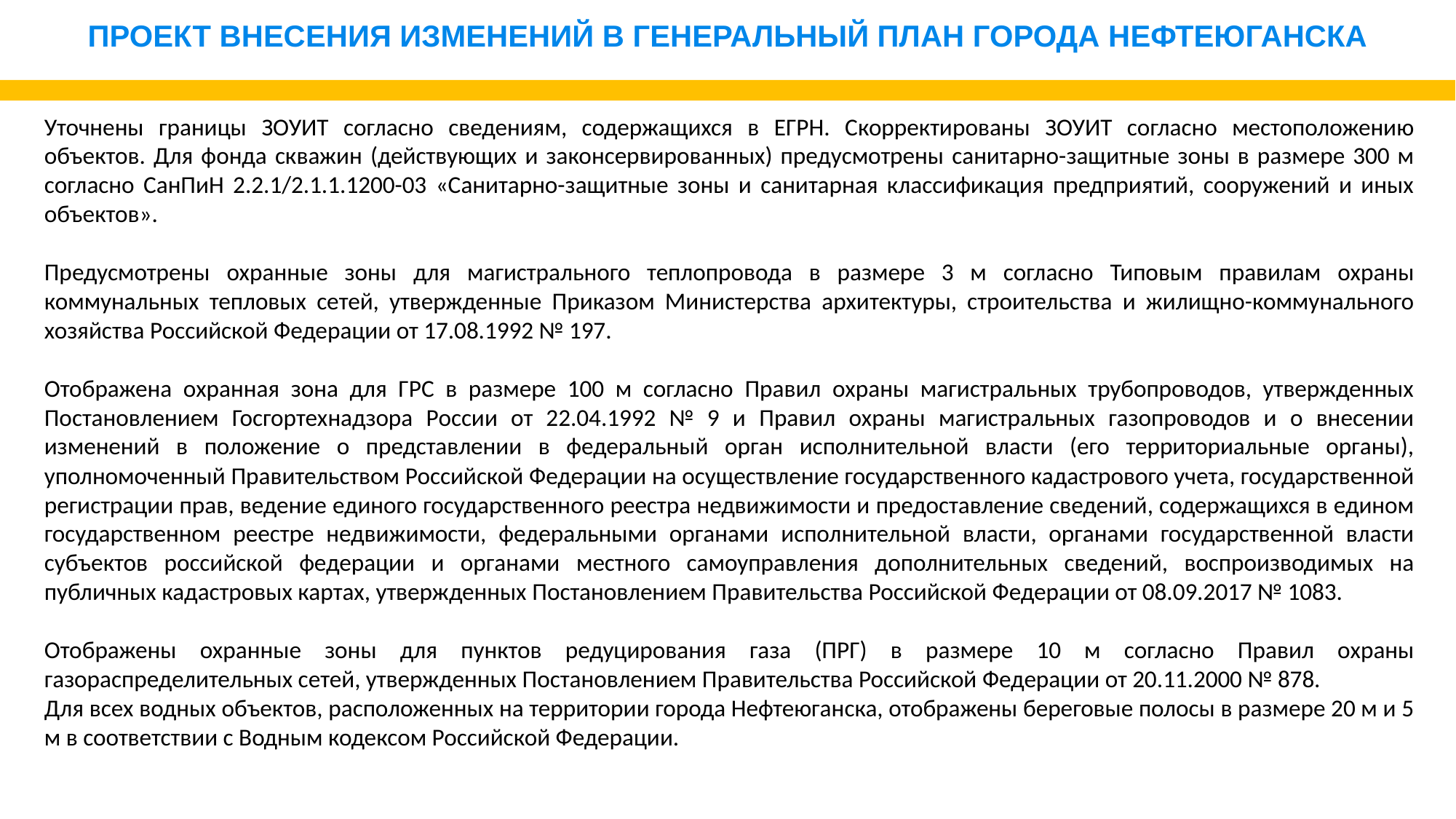

ПРОЕКТ ВНЕСЕНИЯ ИЗМЕНЕНИЙ В ГЕНЕРАЛЬНЫЙ ПЛАН ГОРОДА НЕФТЕЮГАНСКА

Уточнены границы ЗОУИТ согласно сведениям, содержащихся в ЕГРН. Скорректированы ЗОУИТ согласно местоположению объектов. Для фонда скважин (действующих и законсервированных) предусмотрены санитарно-защитные зоны в размере 300 м согласно СанПиН 2.2.1/2.1.1.1200-03 «Санитарно-защитные зоны и санитарная классификация предприятий, сооружений и иных объектов».

Предусмотрены охранные зоны для магистрального теплопровода в размере 3 м согласно Типовым правилам охраны коммунальных тепловых сетей, утвержденные Приказом Министерства архитектуры, строительства и жилищно-коммунального хозяйства Российской Федерации от 17.08.1992 № 197.

Отображена охранная зона для ГРС в размере 100 м согласно Правил охраны магистральных трубопроводов, утвержденных Постановлением Госгортехнадзора России от 22.04.1992 № 9 и Правил охраны магистральных газопроводов и о внесении изменений в положение о представлении в федеральный орган исполнительной власти (его территориальные органы), уполномоченный Правительством Российской Федерации на осуществление государственного кадастрового учета, государственной регистрации прав, ведение единого государственного реестра недвижимости и предоставление сведений, содержащихся в едином государственном реестре недвижимости, федеральными органами исполнительной власти, органами государственной власти субъектов российской федерации и органами местного самоуправления дополнительных сведений, воспроизводимых на публичных кадастровых картах, утвержденных Постановлением Правительства Российской Федерации от 08.09.2017 № 1083.

Отображены охранные зоны для пунктов редуцирования газа (ПРГ) в размере 10 м согласно Правил охраны газораспределительных сетей, утвержденных Постановлением Правительства Российской Федерации от 20.11.2000 № 878.
Для всех водных объектов, расположенных на территории города Нефтеюганска, отображены береговые полосы в размере 20 м и 5 м в соответствии с Водным кодексом Российской Федерации.